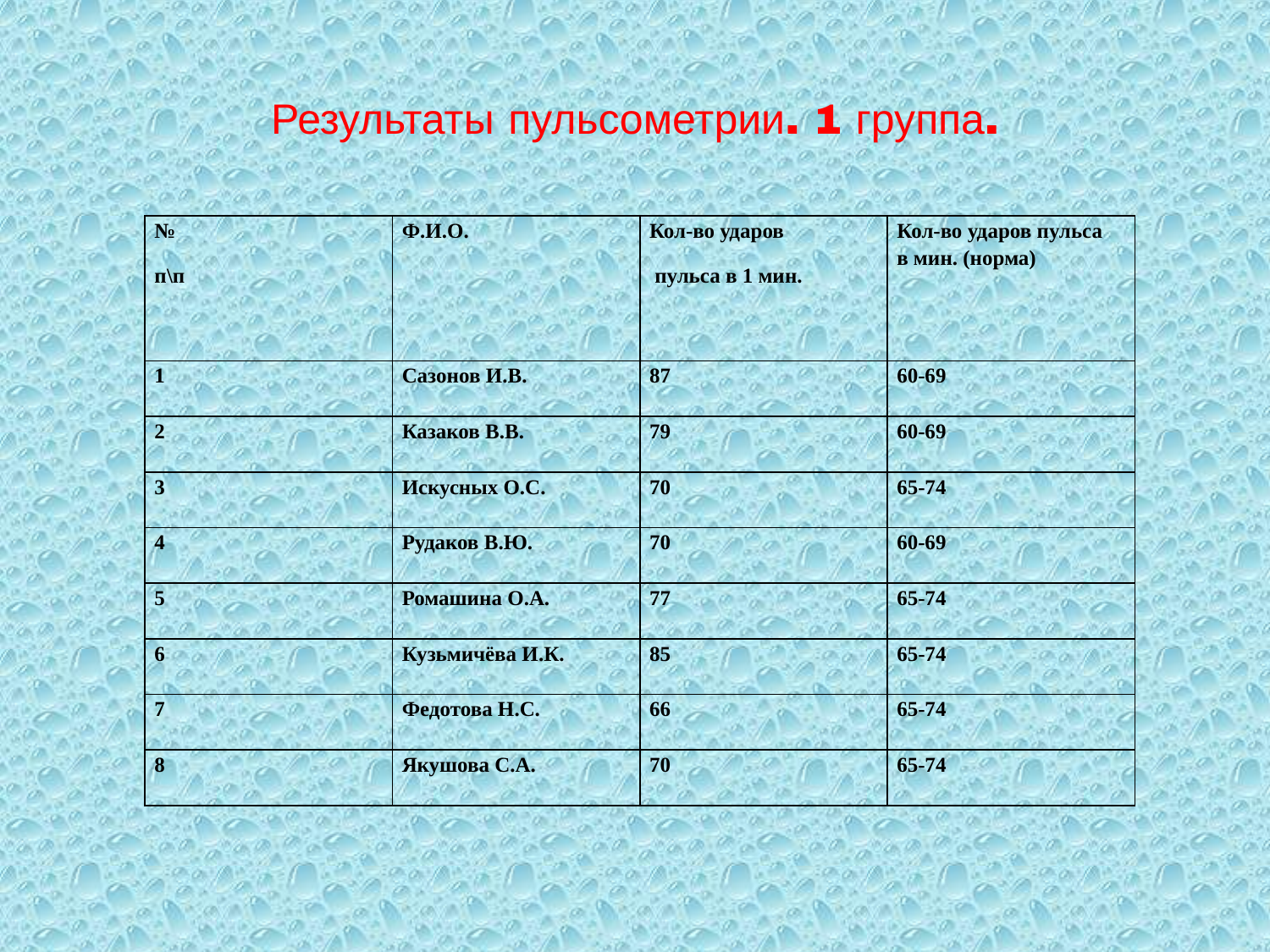

# Результаты пульсометрии. 1 группа.
| № п\п | Ф.И.О. | Кол-во ударов пульса в 1 мин. | Кол-во ударов пульса в мин. (норма) |
| --- | --- | --- | --- |
| 1 | Сазонов И.В. | 87 | 60-69 |
| 2 | Казаков В.В. | 79 | 60-69 |
| 3 | Искусных О.С. | 70 | 65-74 |
| 4 | Рудаков В.Ю. | 70 | 60-69 |
| 5 | Ромашина О.А. | 77 | 65-74 |
| 6 | Кузьмичёва И.К. | 85 | 65-74 |
| 7 | Федотова Н.С. | 66 | 65-74 |
| 8 | Якушова С.А. | 70 | 65-74 |